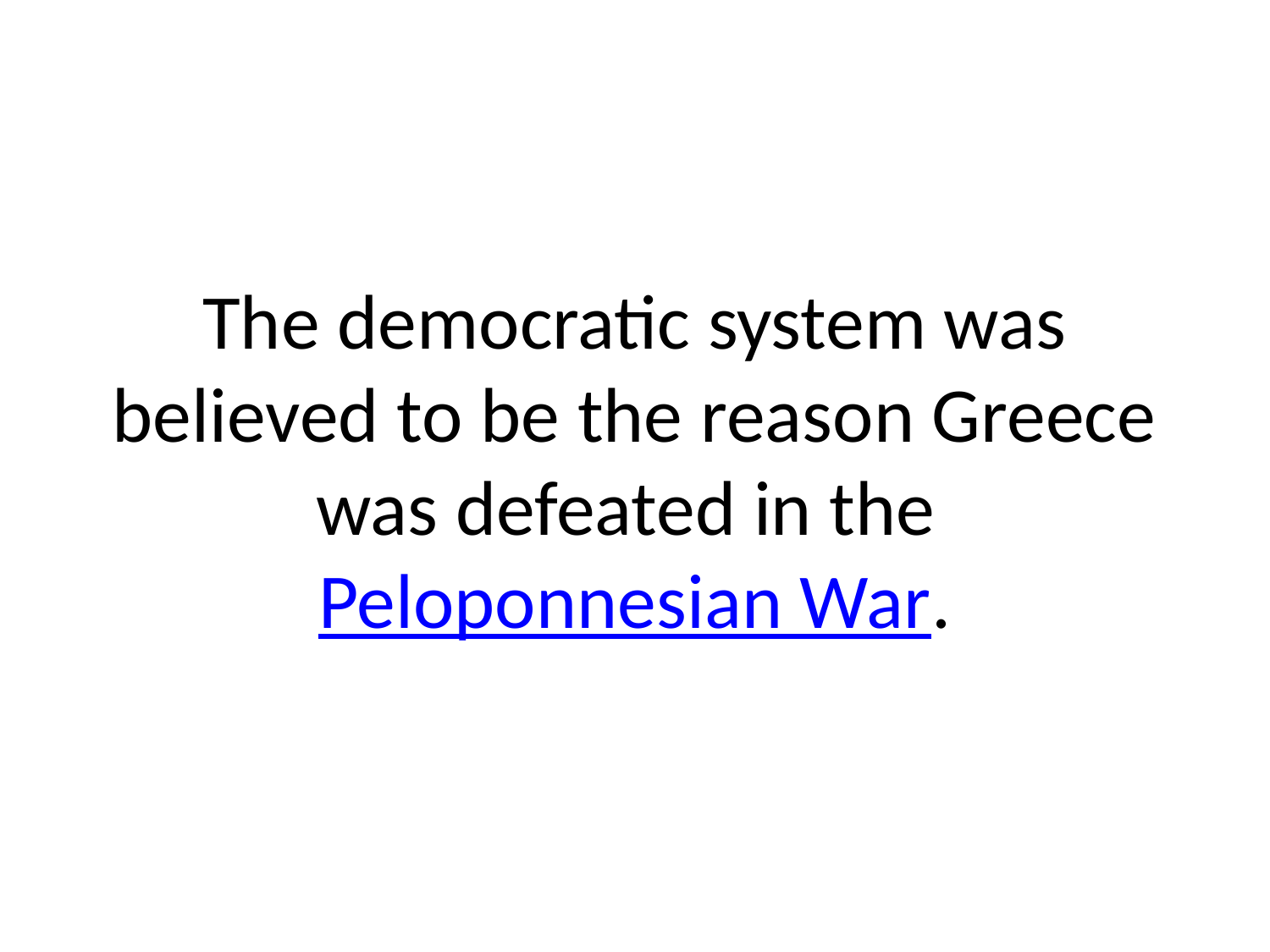

# The democratic system was believed to be the reason Greece was defeated in the Peloponnesian War.